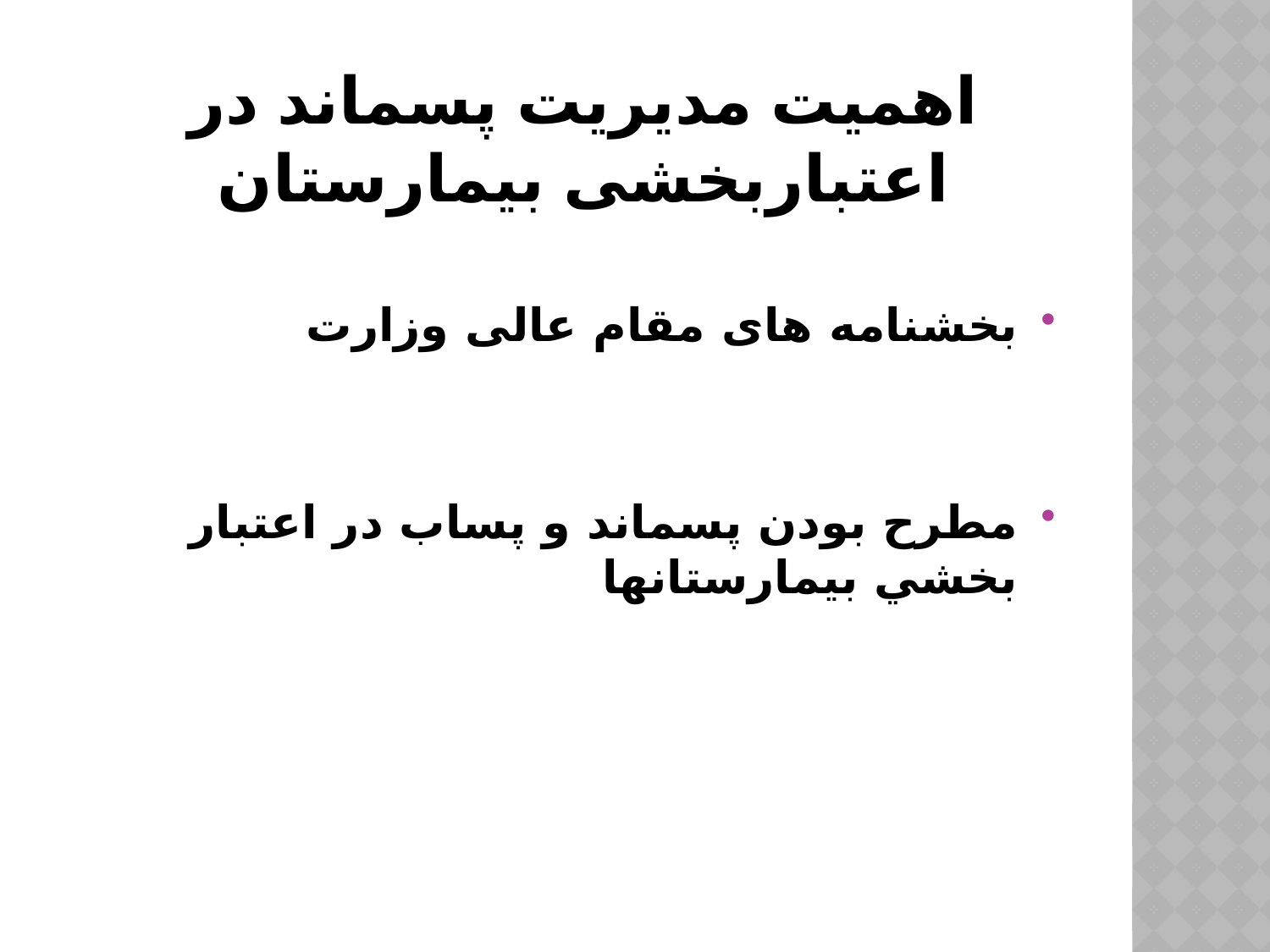

# اهمیت مدیریت پسماند در اعتباربخشی بیمارستان

بخشنامه های مقام عالی وزارت

مطرح بودن پسماند و پساب در اعتبار بخشي بیمارستانها